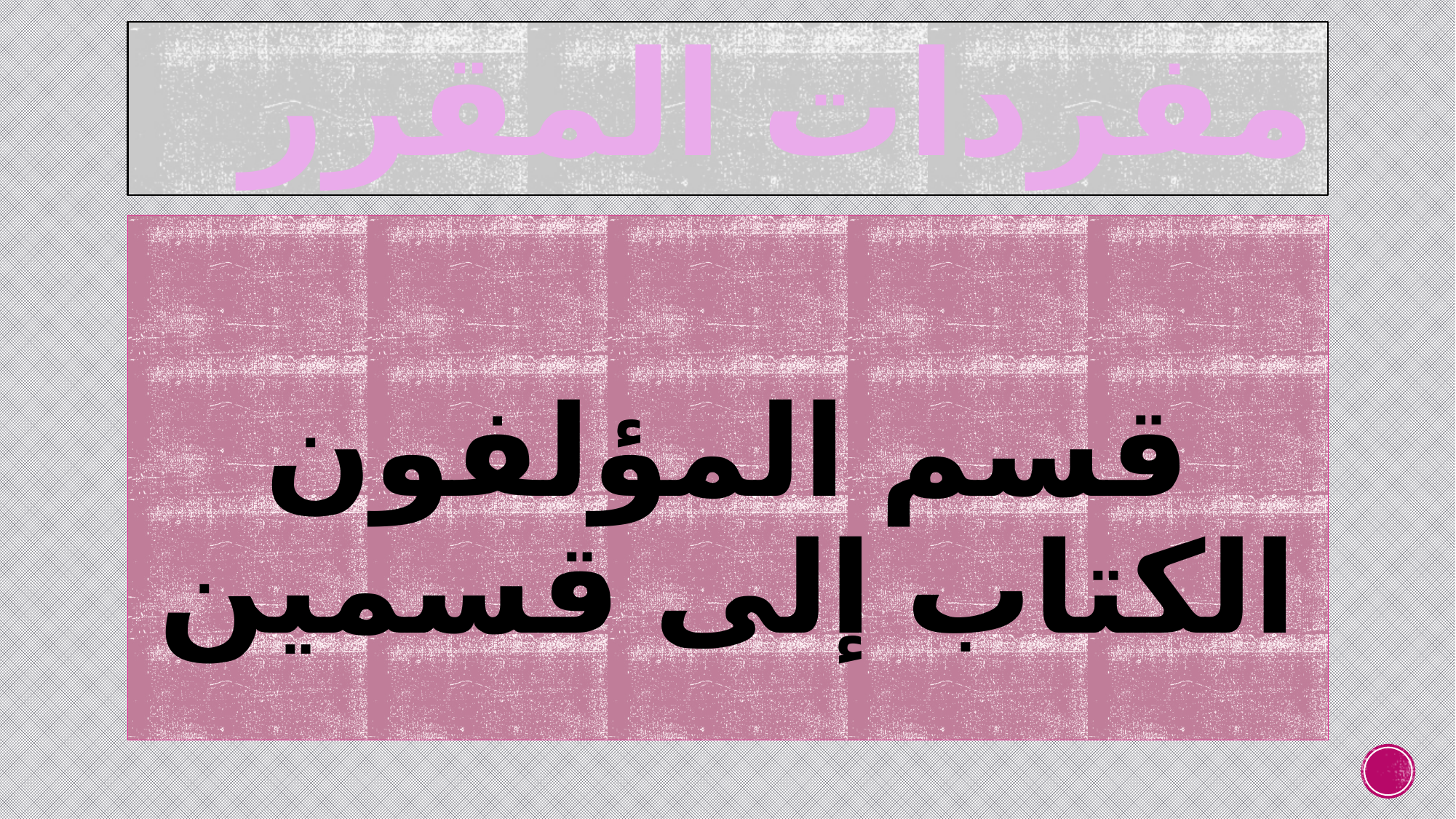

# مفردات المقرر

قسم المؤلفون الكتاب إلى قسمين